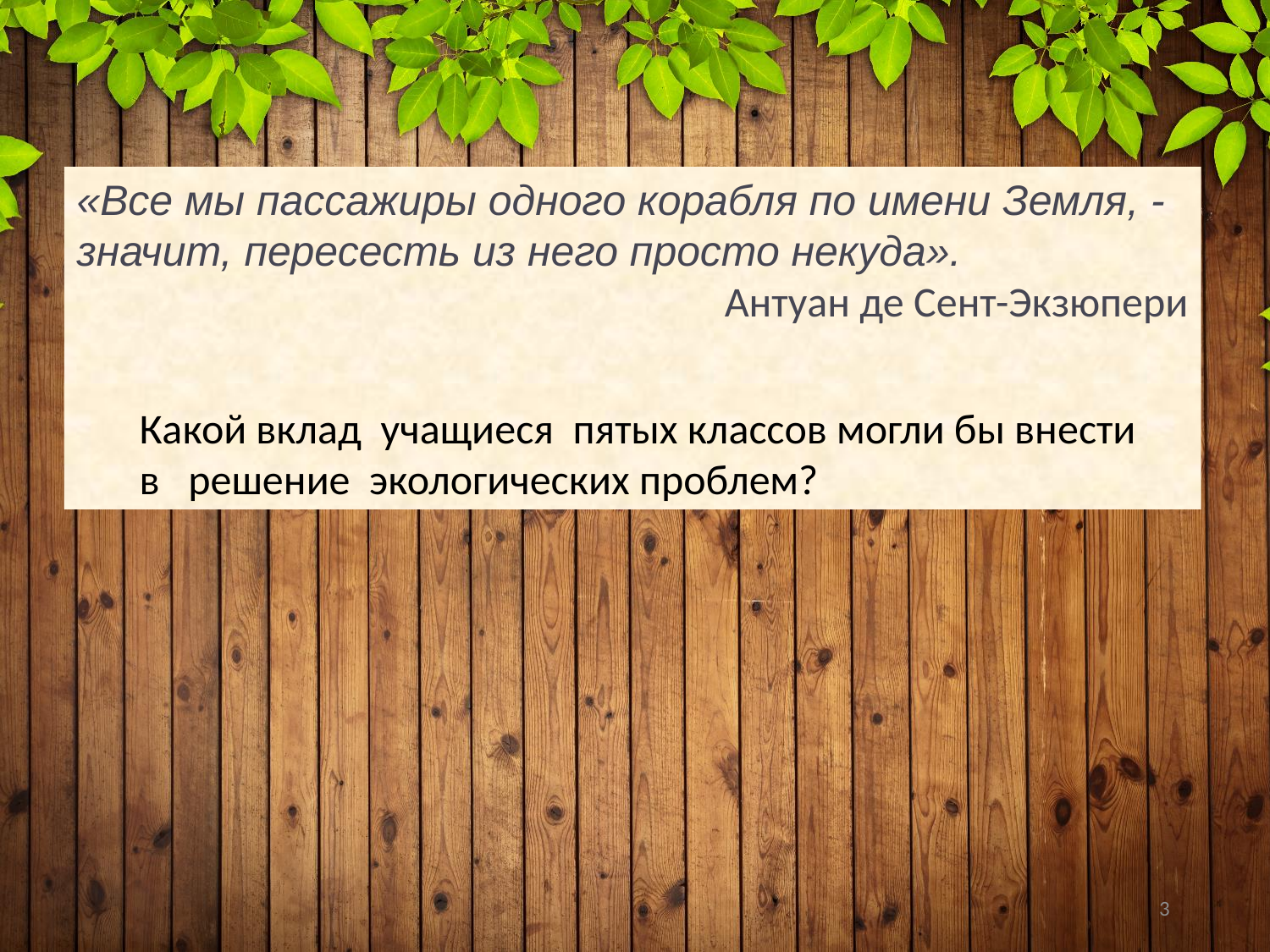

«Все мы пассажиры одного корабля по имени Земля, - значит, пересесть из него просто некуда».
Антуан де Сент-Экзюпери

Какой вклад  учащиеся  пятых классов могли бы внести
в   решение  экологических проблем?
3